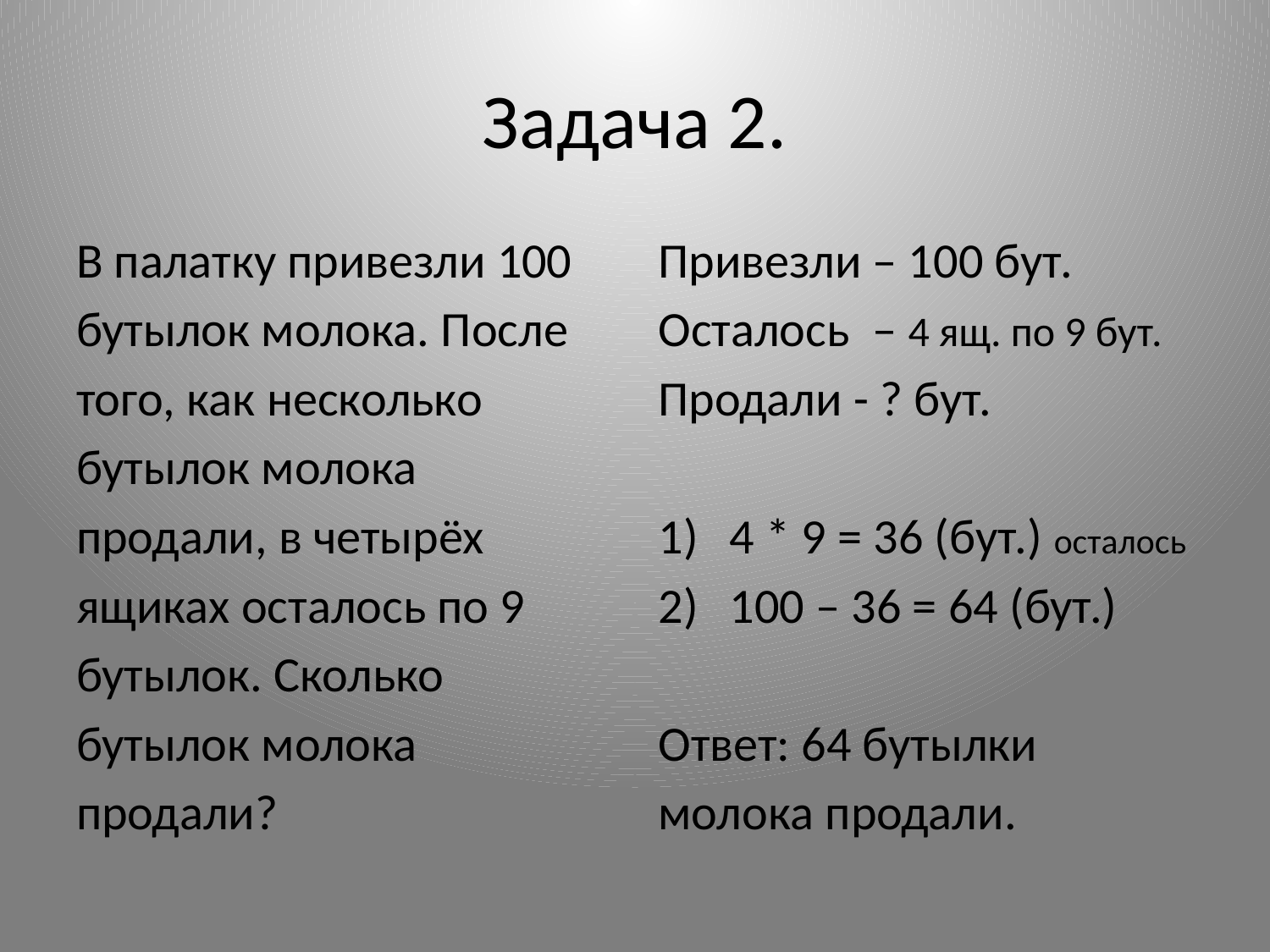

# Задача 2.
В палатку привезли 100
бутылок молока. После
того, как несколько
бутылок молока
продали, в четырёх
ящиках осталось по 9
бутылок. Сколько
бутылок молока
продали?
Привезли – 100 бут.
Осталось  – 4 ящ. по 9 бут.
Продали - ? бут.

4 * 9 = 36 (бут.) осталось
100 – 36 = 64 (бут.)

Ответ: 64 бутылки
молока продали.